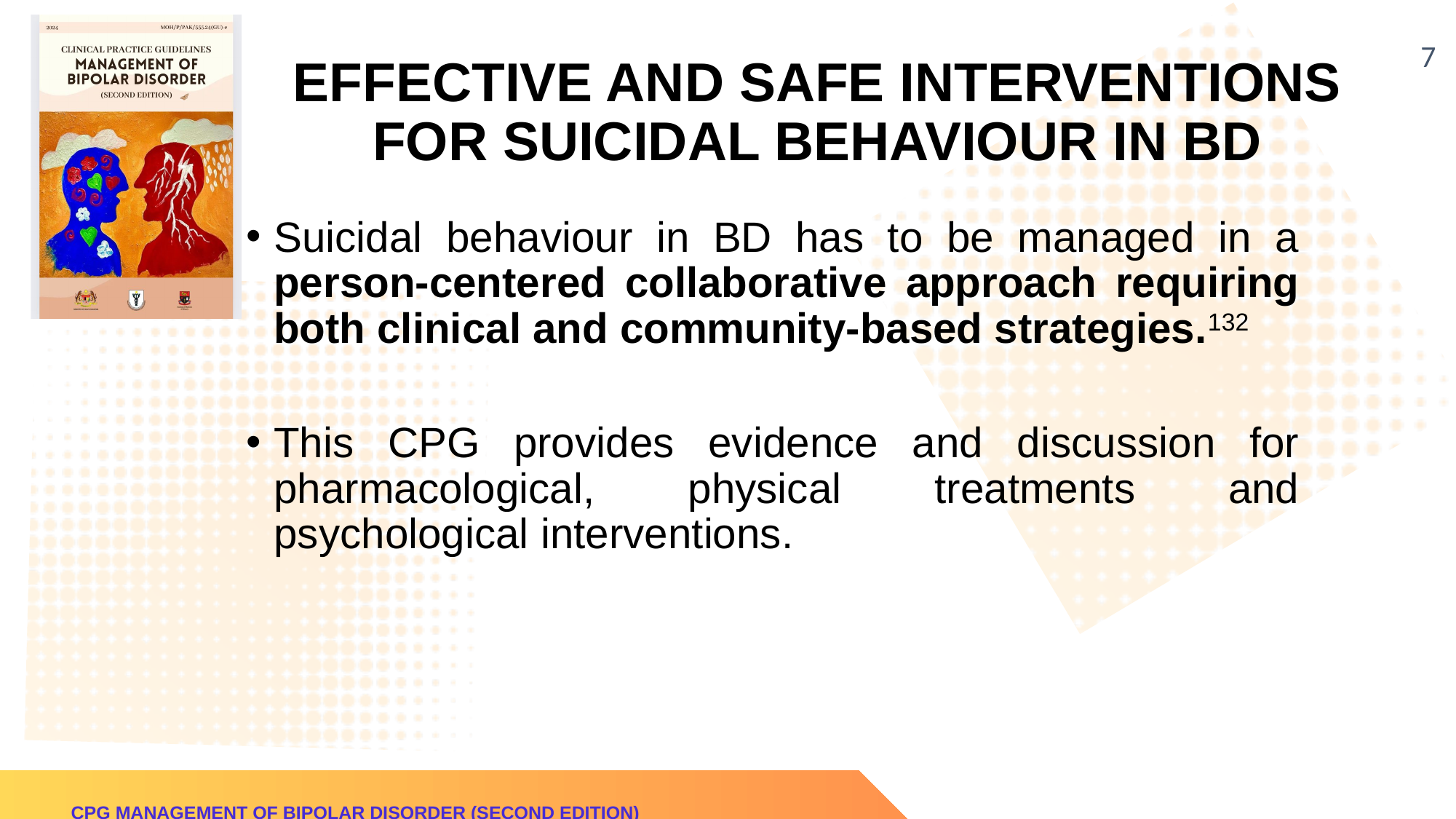

7
EFFECTIVE AND SAFE INTERVENTIONS FOR SUICIDAL BEHAVIOUR IN BD

Suicidal behaviour in BD has to be managed in a person-centered collaborative approach requiring both clinical and community-based strategies.132

This CPG provides evidence and discussion for pharmacological, physical treatments and psychological interventions.

CPG MANAGEMENT OF BIPOLAR DISORDER (SECOND EDITION)